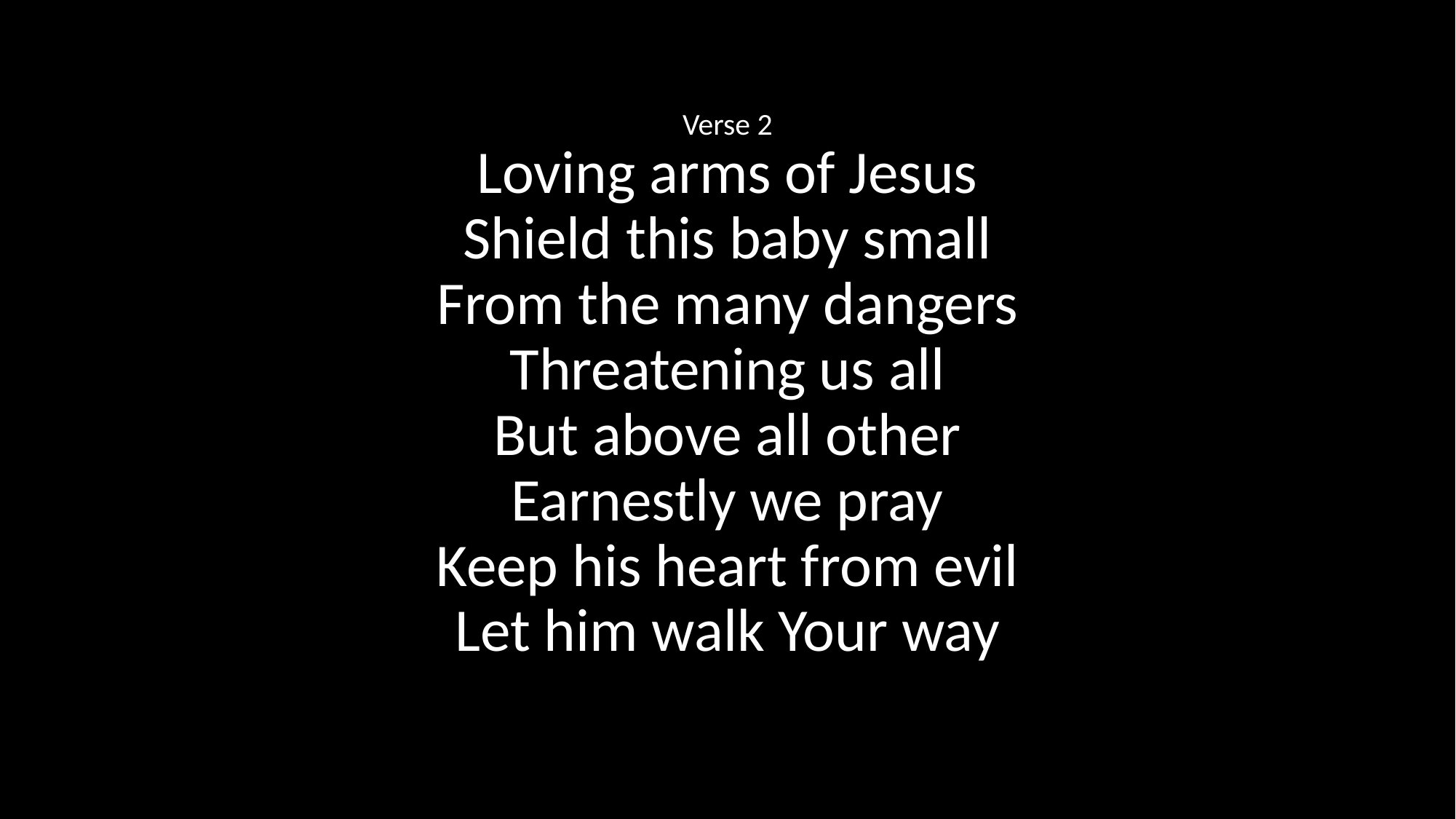

Verse 2
Loving arms of Jesus
Shield this baby small
From the many dangers
Threatening us all
But above all other
Earnestly we pray
Keep his heart from evil
Let him walk Your way